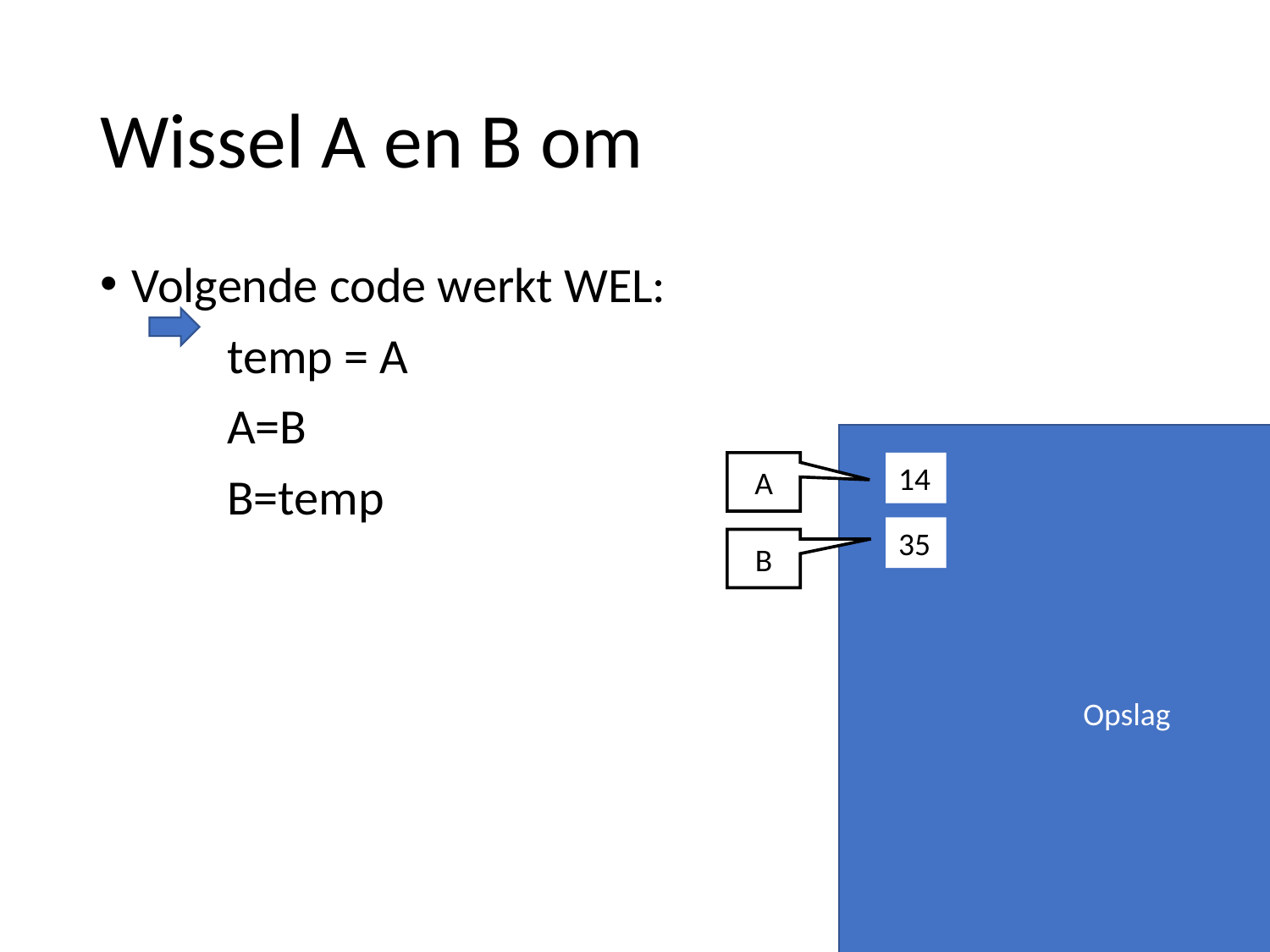

# Wissel A en B om
Volgende code werkt WEL:
	temp = A
	A=B
	B=temp

Opslag
A
14
35
B